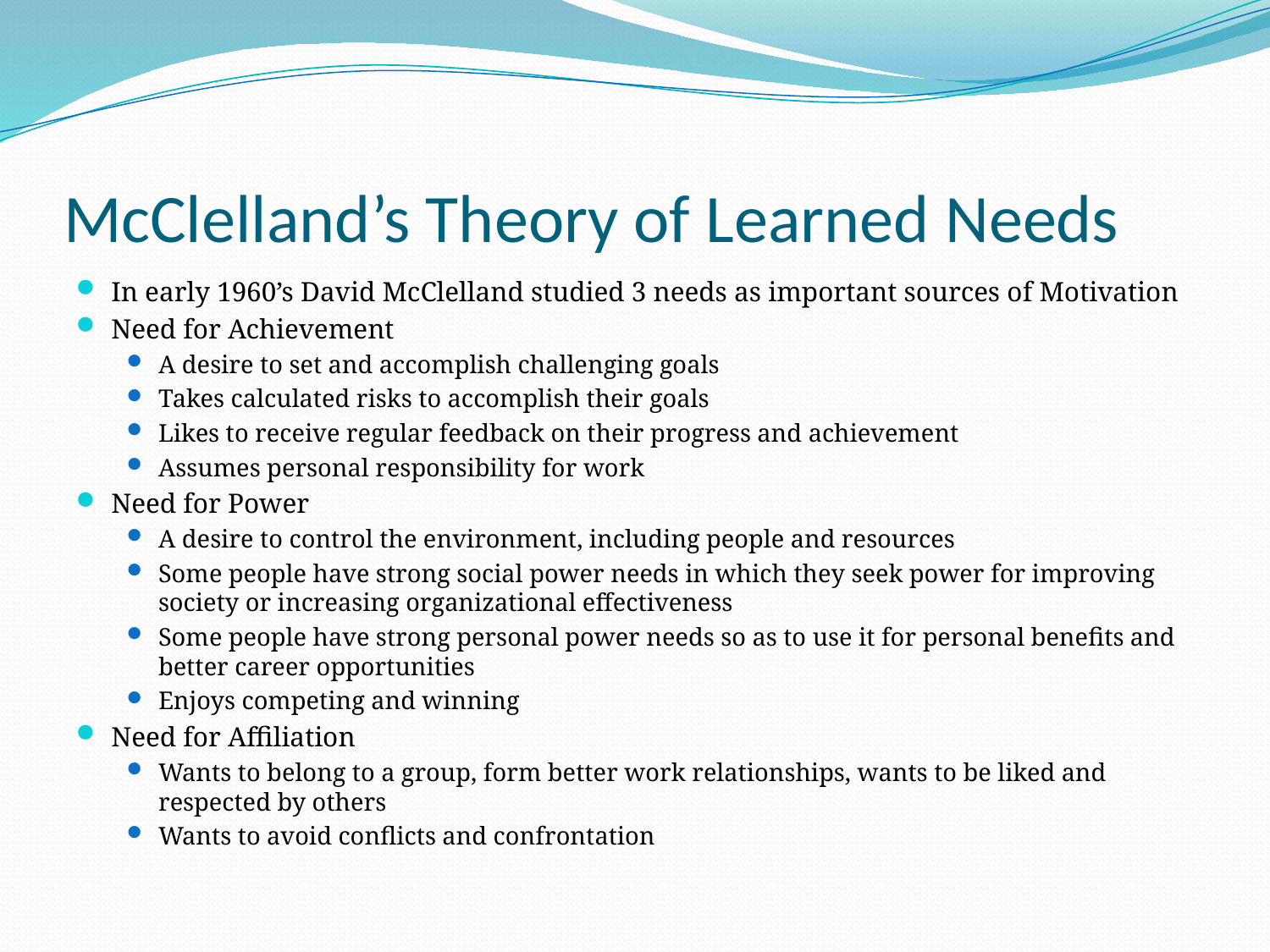

# McClelland’s Theory of Learned Needs
In early 1960’s David McClelland studied 3 needs as important sources of Motivation
Need for Achievement
A desire to set and accomplish challenging goals
Takes calculated risks to accomplish their goals
Likes to receive regular feedback on their progress and achievement
Assumes personal responsibility for work
Need for Power
A desire to control the environment, including people and resources
Some people have strong social power needs in which they seek power for improving society or increasing organizational effectiveness
Some people have strong personal power needs so as to use it for personal benefits and better career opportunities
Enjoys competing and winning
Need for Affiliation
Wants to belong to a group, form better work relationships, wants to be liked and respected by others
Wants to avoid conflicts and confrontation